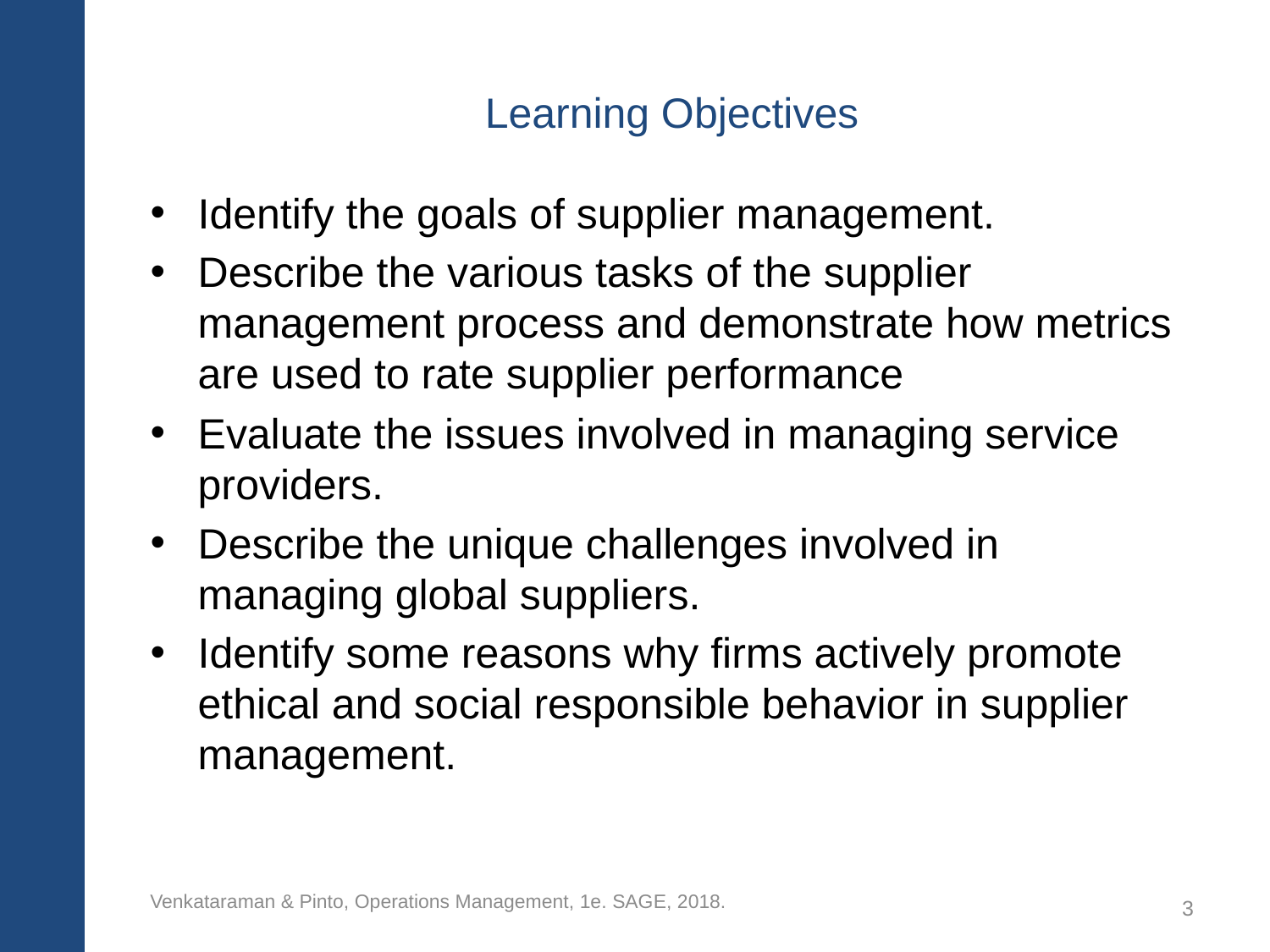

# Learning Objectives
Identify the goals of supplier management.
Describe the various tasks of the supplier management process and demonstrate how metrics are used to rate supplier performance
Evaluate the issues involved in managing service providers.
Describe the unique challenges involved in managing global suppliers.
Identify some reasons why firms actively promote ethical and social responsible behavior in supplier management.

Venkataraman & Pinto, Operations Management, 1e. SAGE, 2018.
3